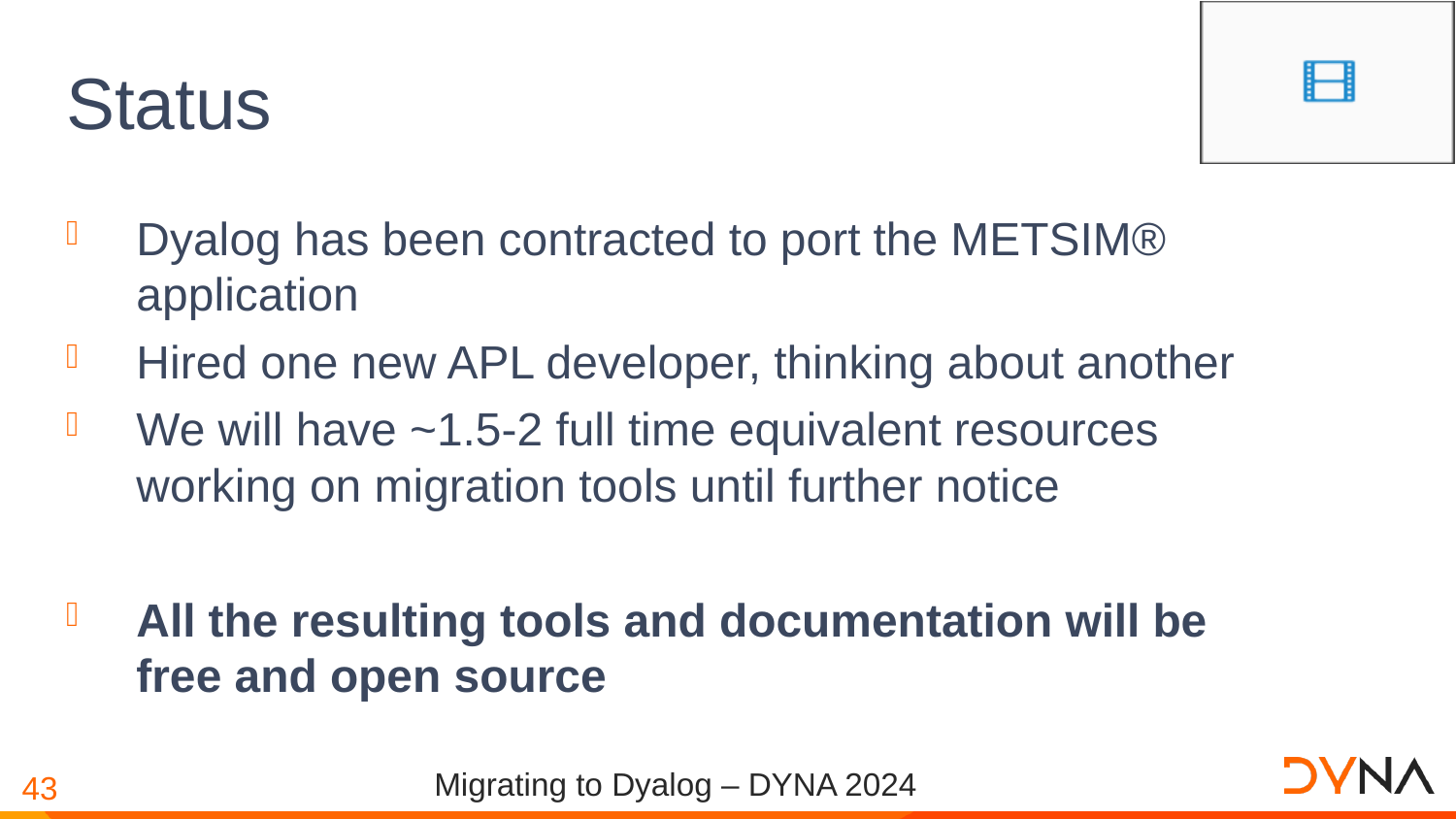

# Status
Dyalog has been contracted to port the METSIM® application
Hired one new APL developer, thinking about another
We will have ~1.5-2 full time equivalent resources working on migration tools until further notice

All the resulting tools and documentation will be
free and open source